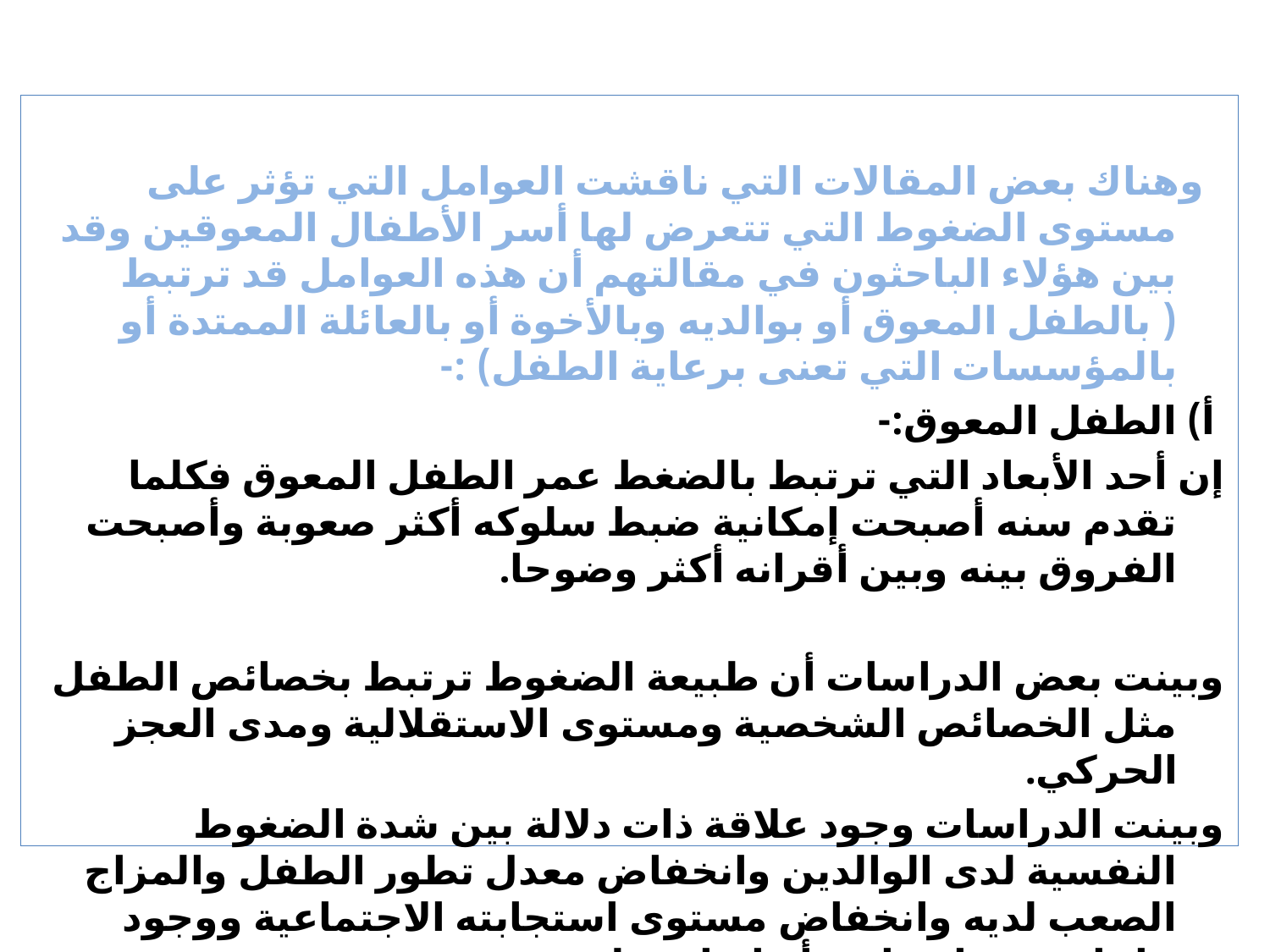

وهناك بعض المقالات التي ناقشت العوامل التي تؤثر على مستوى الضغوط التي تتعرض لها أسر الأطفال المعوقين وقد بين هؤلاء الباحثون في مقالتهم أن هذه العوامل قد ترتبط ( بالطفل المعوق أو بوالديه وبالأخوة أو بالعائلة الممتدة أو بالمؤسسات التي تعنى برعاية الطفل) :-
 أ) الطفل المعوق:-
إن أحد الأبعاد التي ترتبط بالضغط عمر الطفل المعوق فكلما تقدم سنه أصبحت إمكانية ضبط سلوكه أكثر صعوبة وأصبحت الفروق بينه وبين أقرانه أكثر وضوحا.

وبينت بعض الدراسات أن طبيعة الضغوط ترتبط بخصائص الطفل مثل الخصائص الشخصية ومستوى الاستقلالية ومدى العجز الحركي.
وبينت الدراسات وجود علاقة ذات دلالة بين شدة الضغوط النفسية لدى الوالدين وانخفاض معدل تطور الطفل والمزاج الصعب لديه وانخفاض مستوى استجابته الاجتماعية ووجود حاجات غير اعتيادية أو إضافية لديه.